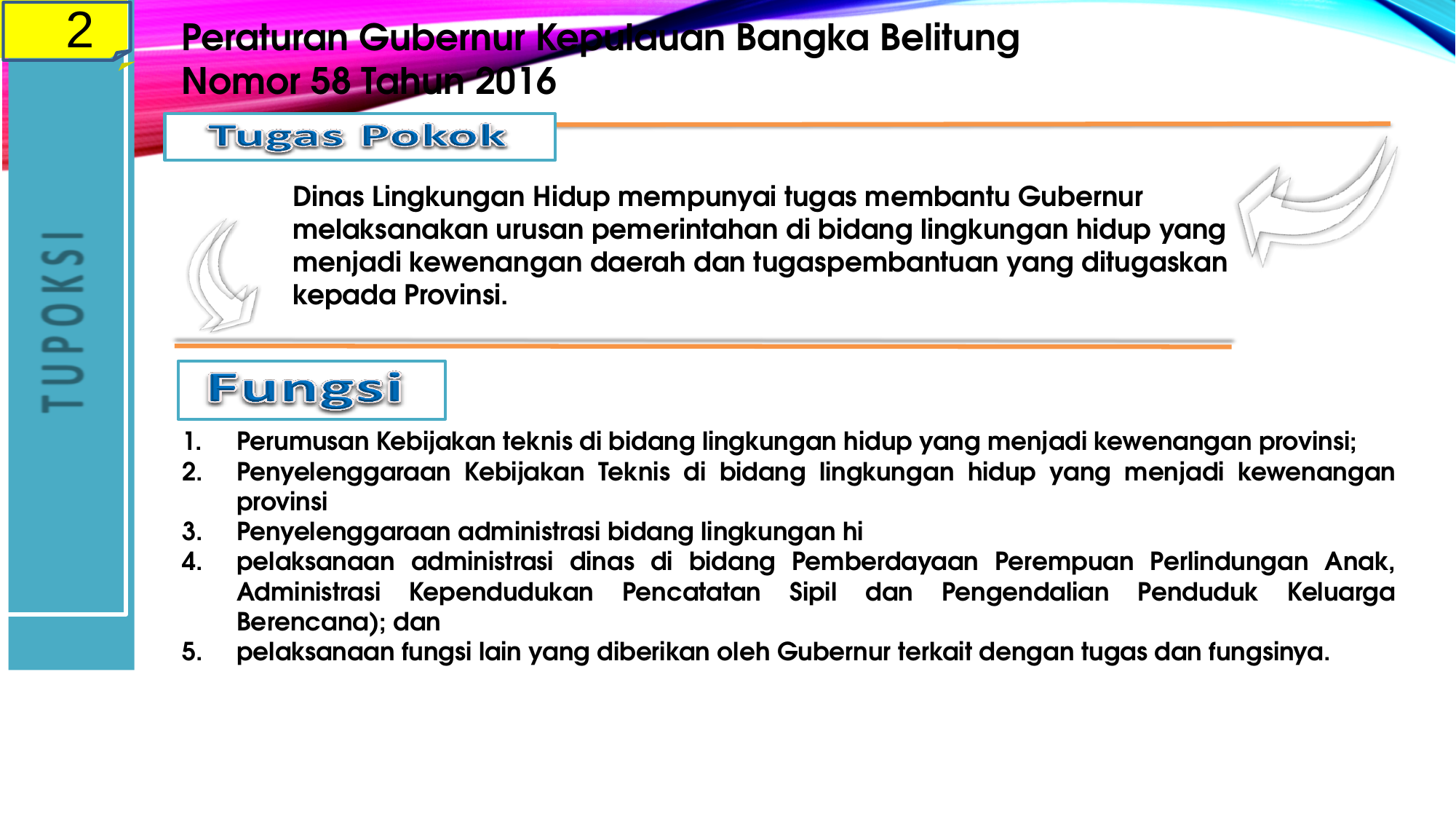

2

Peraturan Gubernur Kepulauan Bangka Belitung
Nomor 58 Tahun 2016

Dinas Lingkungan Hidup mempunyai tugas membantu Gubernur melaksanakan urusan pemerintahan di bidang lingkungan hidup yang menjadi kewenangan daerah dan tugaspembantuan yang ditugaskan kepada Provinsi.

O
P
U
T

Perumusan Kebijakan teknis di bidang lingkungan hidup yang menjadi kewenangan provinsi;
Penyelenggaraan Kebijakan Teknis di bidang lingkungan hidup yang menjadi kewenangan provinsi
Penyelenggaraan administrasi bidang lingkungan hi
pelaksanaan administrasi dinas di bidang Pemberdayaan Perempuan Perlindungan Anak, Administrasi Kependudukan Pencatatan Sipil dan Pengendalian Penduduk Keluarga Berencana); dan
pelaksanaan fungsi lain yang diberikan oleh Gubernur terkait dengan tugas dan fungsinya.